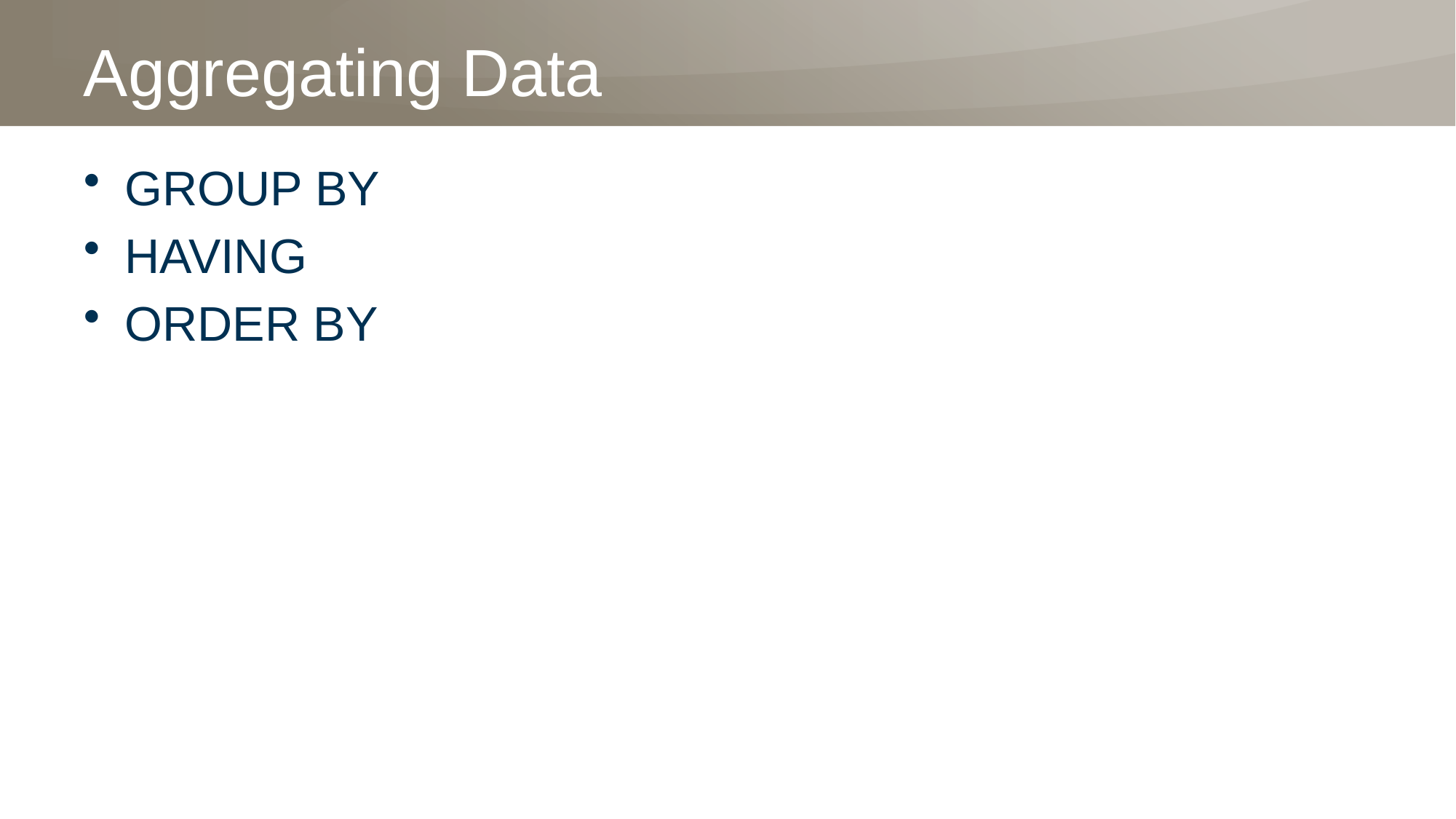

# Aggregating Data
GROUP BY
HAVING
ORDER BY